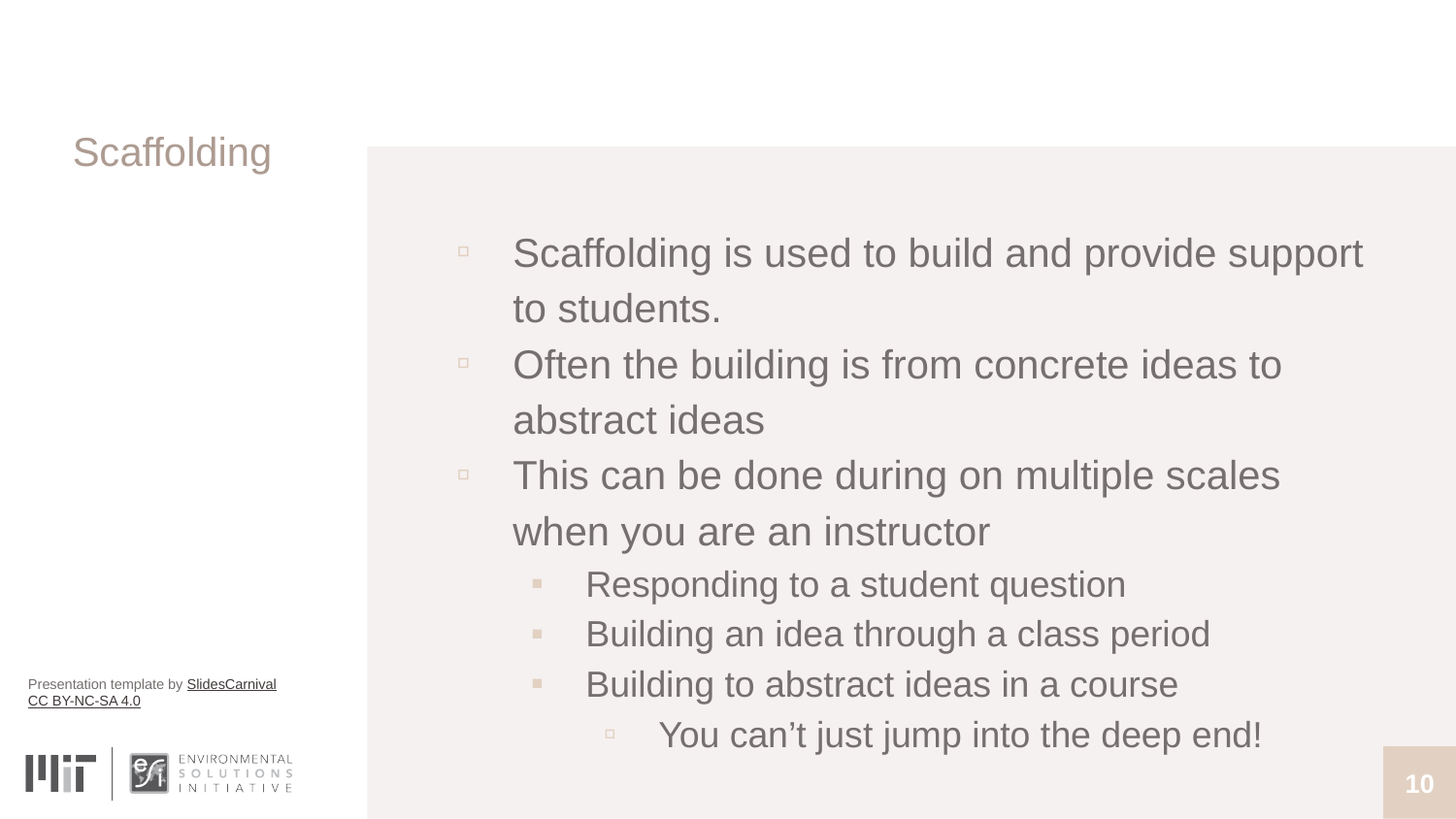

# Scaffolding
Scaffolding is used to build and provide support to students.
Often the building is from concrete ideas to abstract ideas
This can be done during on multiple scales when you are an instructor
Responding to a student question
Building an idea through a class period
Building to abstract ideas in a course
You can’t just jump into the deep end!
10